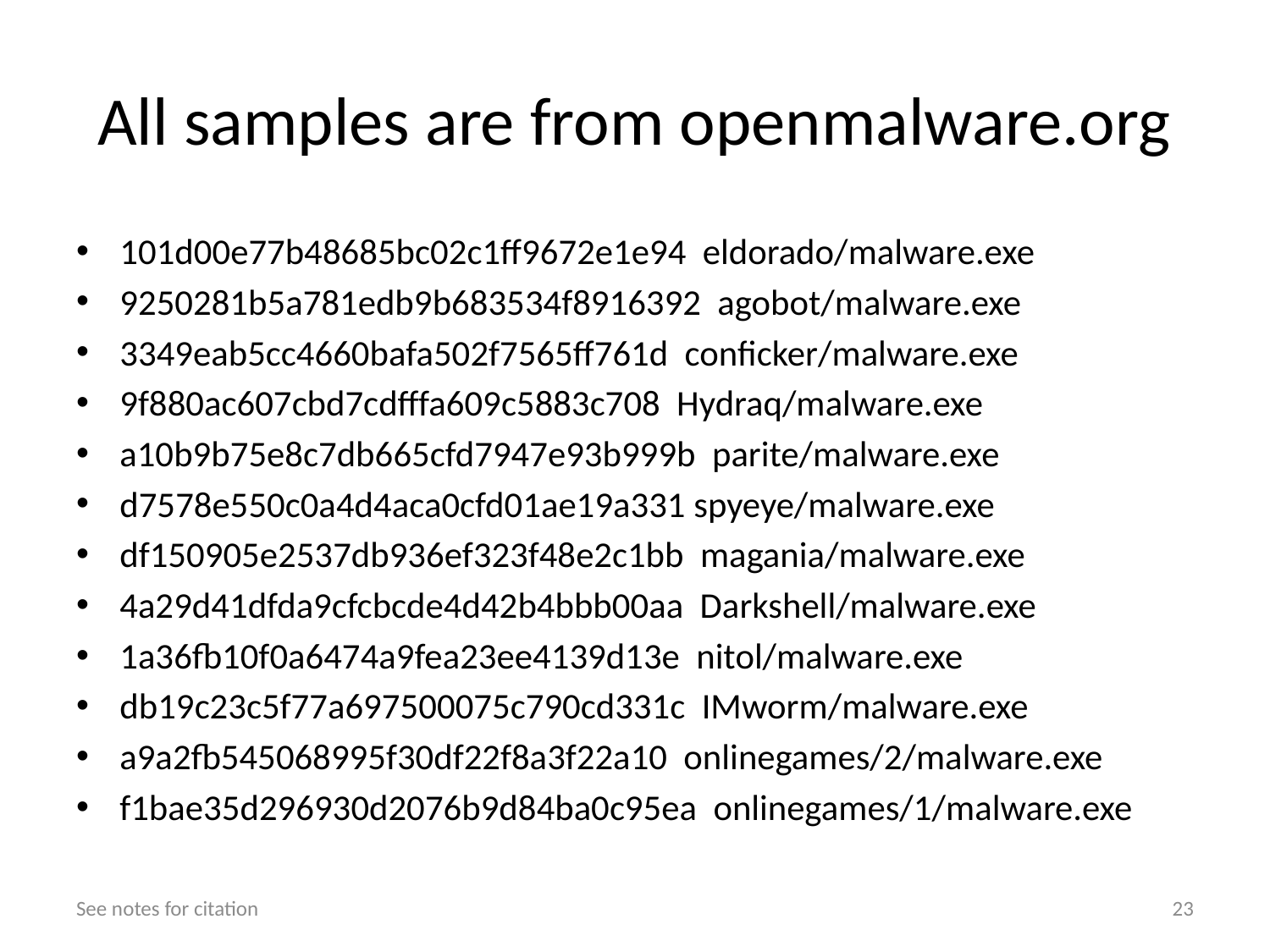

# All samples are from openmalware.org
101d00e77b48685bc02c1ff9672e1e94  eldorado/malware.exe
9250281b5a781edb9b683534f8916392  agobot/malware.exe
3349eab5cc4660bafa502f7565ff761d  conficker/malware.exe
9f880ac607cbd7cdfffa609c5883c708  Hydraq/malware.exe
a10b9b75e8c7db665cfd7947e93b999b  parite/malware.exe
d7578e550c0a4d4aca0cfd01ae19a331 spyeye/malware.exe
df150905e2537db936ef323f48e2c1bb  magania/malware.exe
4a29d41dfda9cfcbcde4d42b4bbb00aa  Darkshell/malware.exe
1a36fb10f0a6474a9fea23ee4139d13e  nitol/malware.exe
db19c23c5f77a697500075c790cd331c  IMworm/malware.exe
a9a2fb545068995f30df22f8a3f22a10  onlinegames/2/malware.exe
f1bae35d296930d2076b9d84ba0c95ea  onlinegames/1/malware.exe
See notes for citation
23